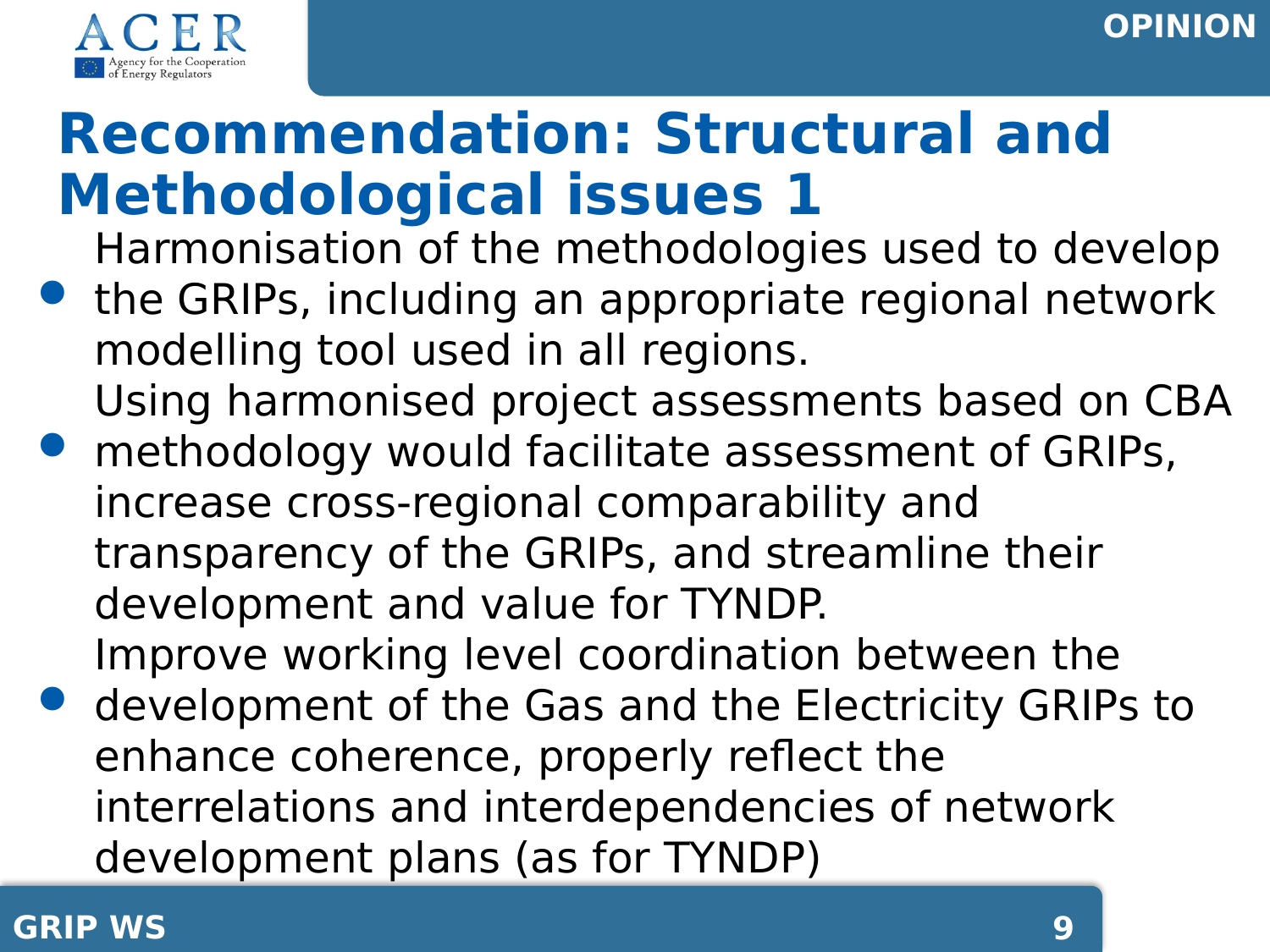

# Recommendation: Structural and Methodological issues 1
Harmonisation of the methodologies used to develop the GRIPs, including an appropriate regional network modelling tool used in all regions.
Using harmonised project assessments based on CBA methodology would facilitate assessment of GRIPs, increase cross-regional comparability and transparency of the GRIPs, and streamline their development and value for TYNDP.
Improve working level coordination between the development of the Gas and the Electricity GRIPs to enhance coherence, properly reflect the interrelations and interdependencies of network development plans (as for TYNDP)